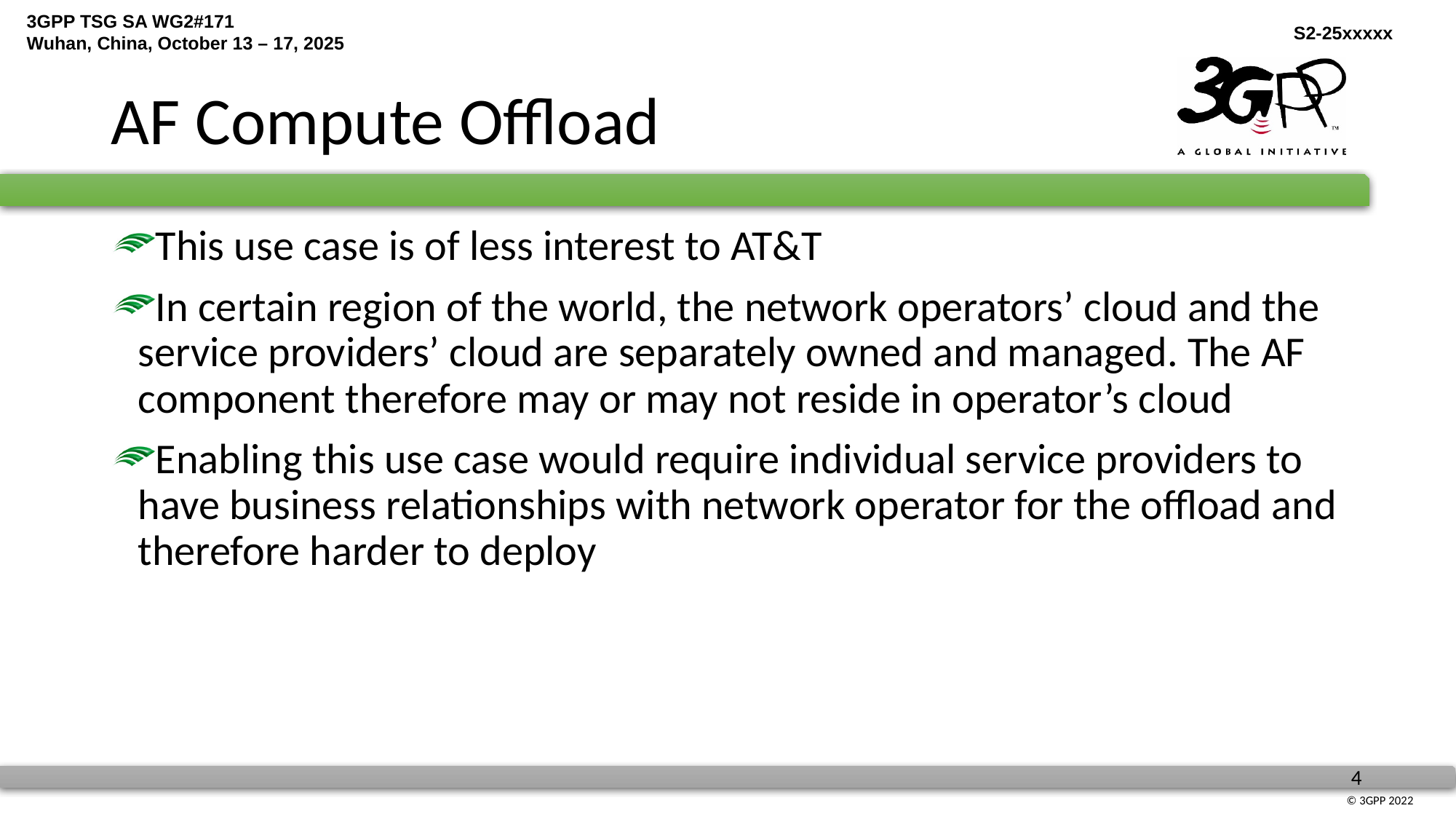

# AF Compute Offload
This use case is of less interest to AT&T
In certain region of the world, the network operators’ cloud and the service providers’ cloud are separately owned and managed. The AF component therefore may or may not reside in operator’s cloud
Enabling this use case would require individual service providers to have business relationships with network operator for the offload and therefore harder to deploy